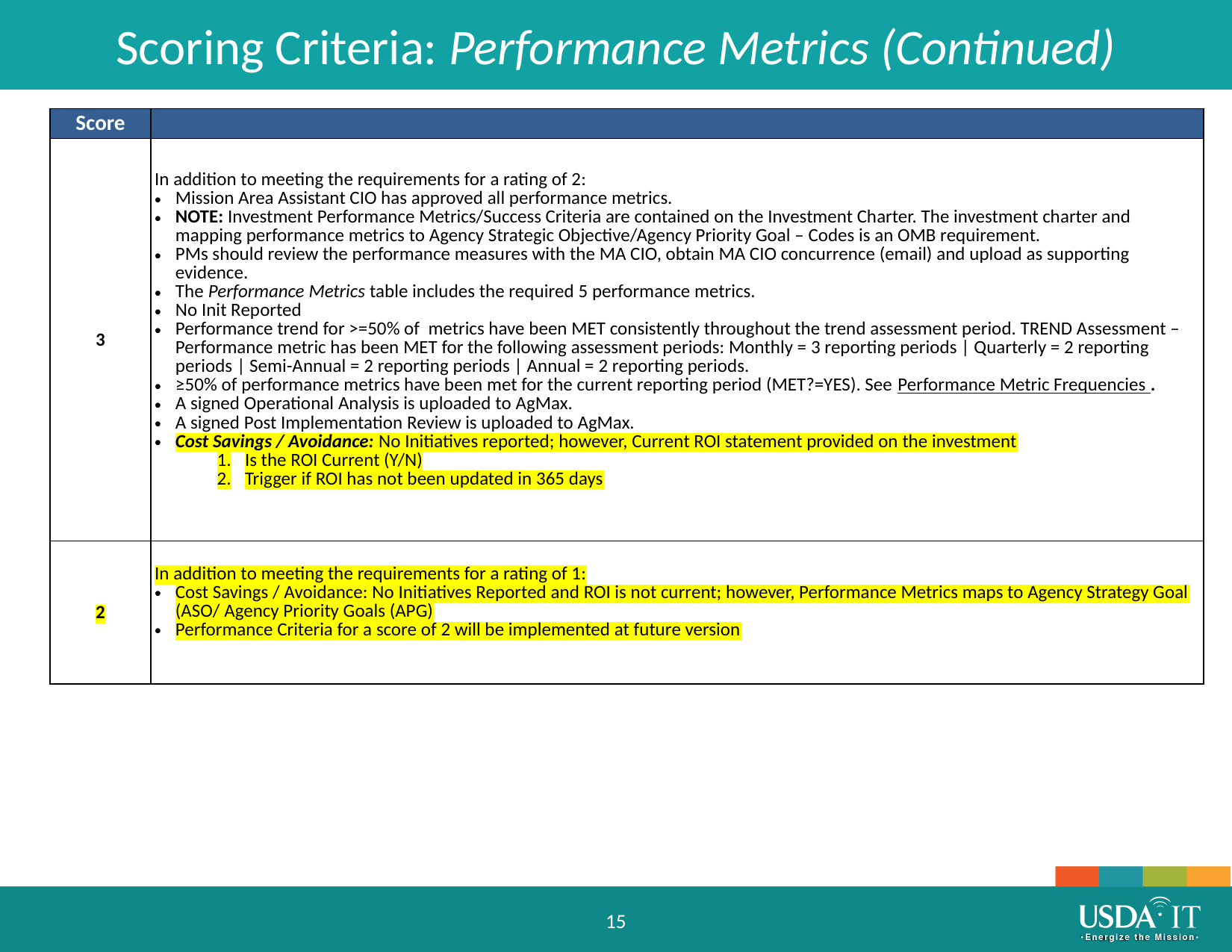

Scoring Criteria: Performance Metrics (Continued)
| Score |  |
| --- | --- |
| 3 | In addition to meeting the requirements for a rating of 2: Mission Area Assistant CIO has approved all performance metrics. NOTE: Investment Performance Metrics/Success Criteria are contained on the Investment Charter. The investment charter and mapping performance metrics to Agency Strategic Objective/Agency Priority Goal – Codes is an OMB requirement. PMs should review the performance measures with the MA CIO, obtain MA CIO concurrence (email) and upload as supporting evidence. The Performance Metrics table includes the required 5 performance metrics. No Init Reported Performance trend for >=50% of metrics have been MET consistently throughout the trend assessment period. TREND Assessment – Performance metric has been MET for the following assessment periods: Monthly = 3 reporting periods | Quarterly = 2 reporting periods | Semi-Annual = 2 reporting periods | Annual = 2 reporting periods. ≥50% of performance metrics have been met for the current reporting period (MET?=YES). See Performance Metric Frequencies . A signed Operational Analysis is uploaded to AgMax. A signed Post Implementation Review is uploaded to AgMax. Cost Savings / Avoidance: No Initiatives reported; however, Current ROI statement provided on the investment Is the ROI Current (Y/N) Trigger if ROI has not been updated in 365 days |
| 2 | In addition to meeting the requirements for a rating of 1: Cost Savings / Avoidance: No Initiatives Reported and ROI is not current; however, Performance Metrics maps to Agency Strategy Goal (ASO/ Agency Priority Goals (APG) Performance Criteria for a score of 2 will be implemented at future version |
15